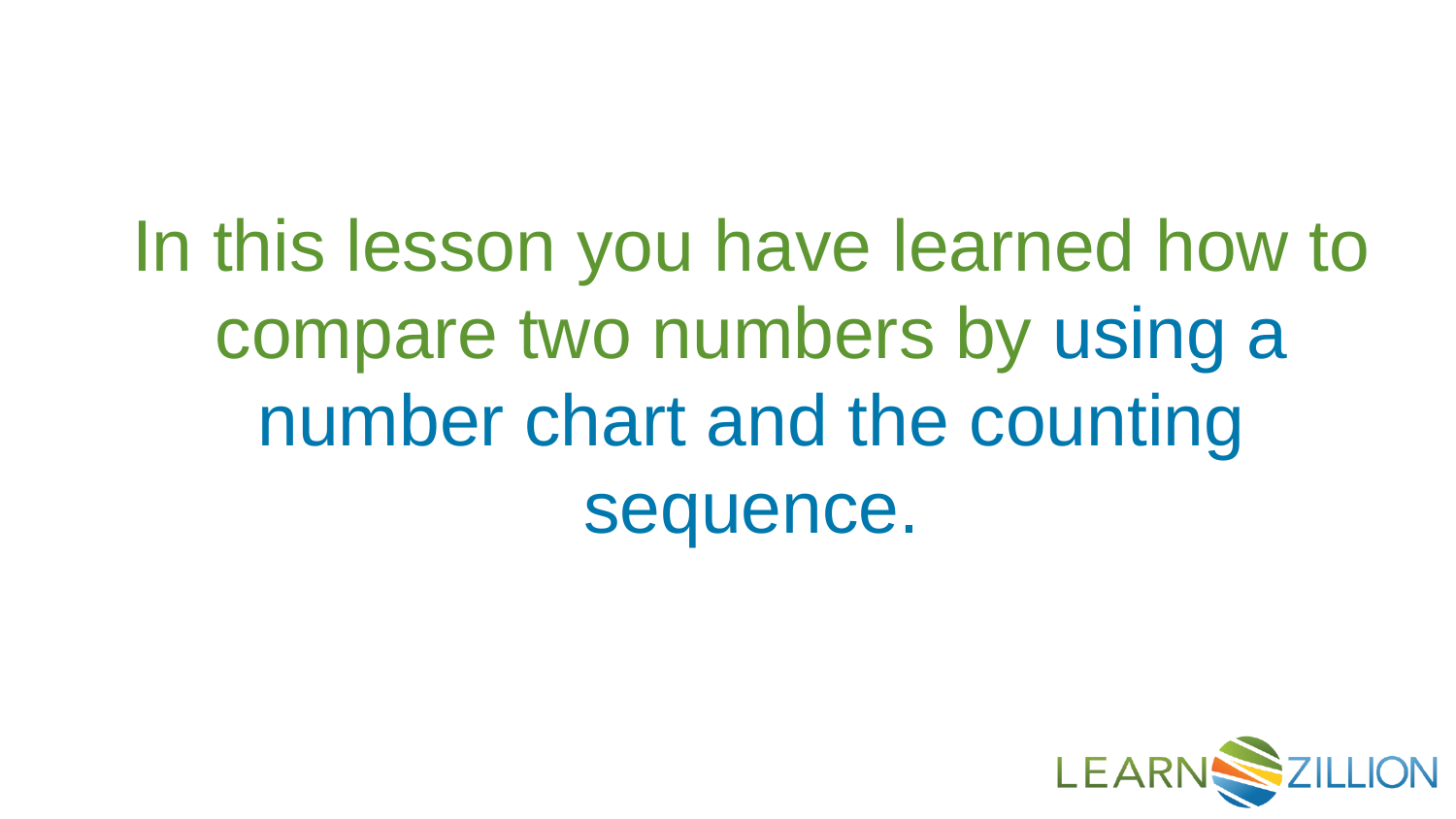

In this lesson you have learned how to compare two numbers by using a number chart and the counting sequence.